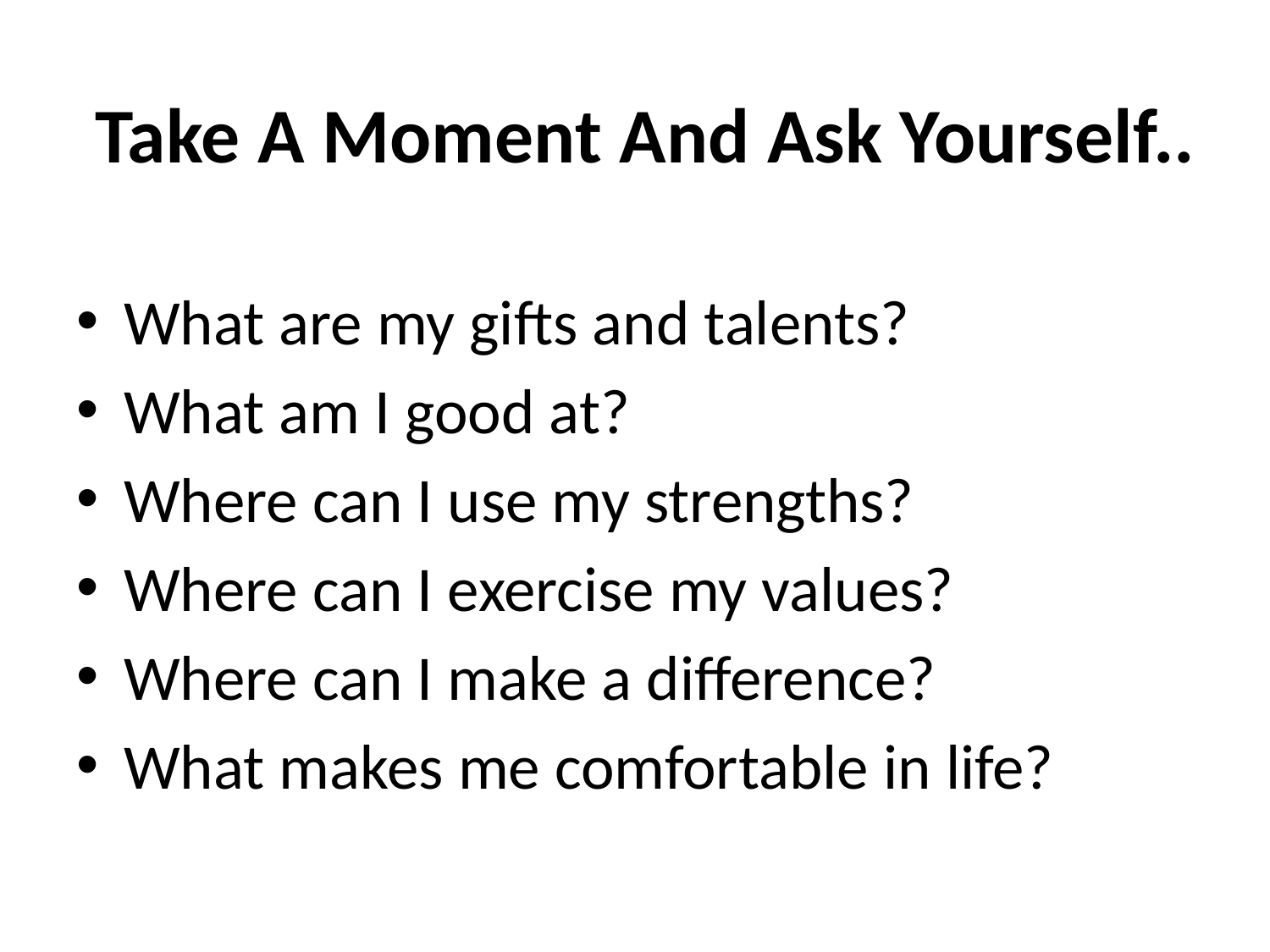

# Take A Moment And Ask Yourself..
What are my gifts and talents?
What am I good at?
Where can I use my strengths?
Where can I exercise my values?
Where can I make a difference?
What makes me comfortable in life?